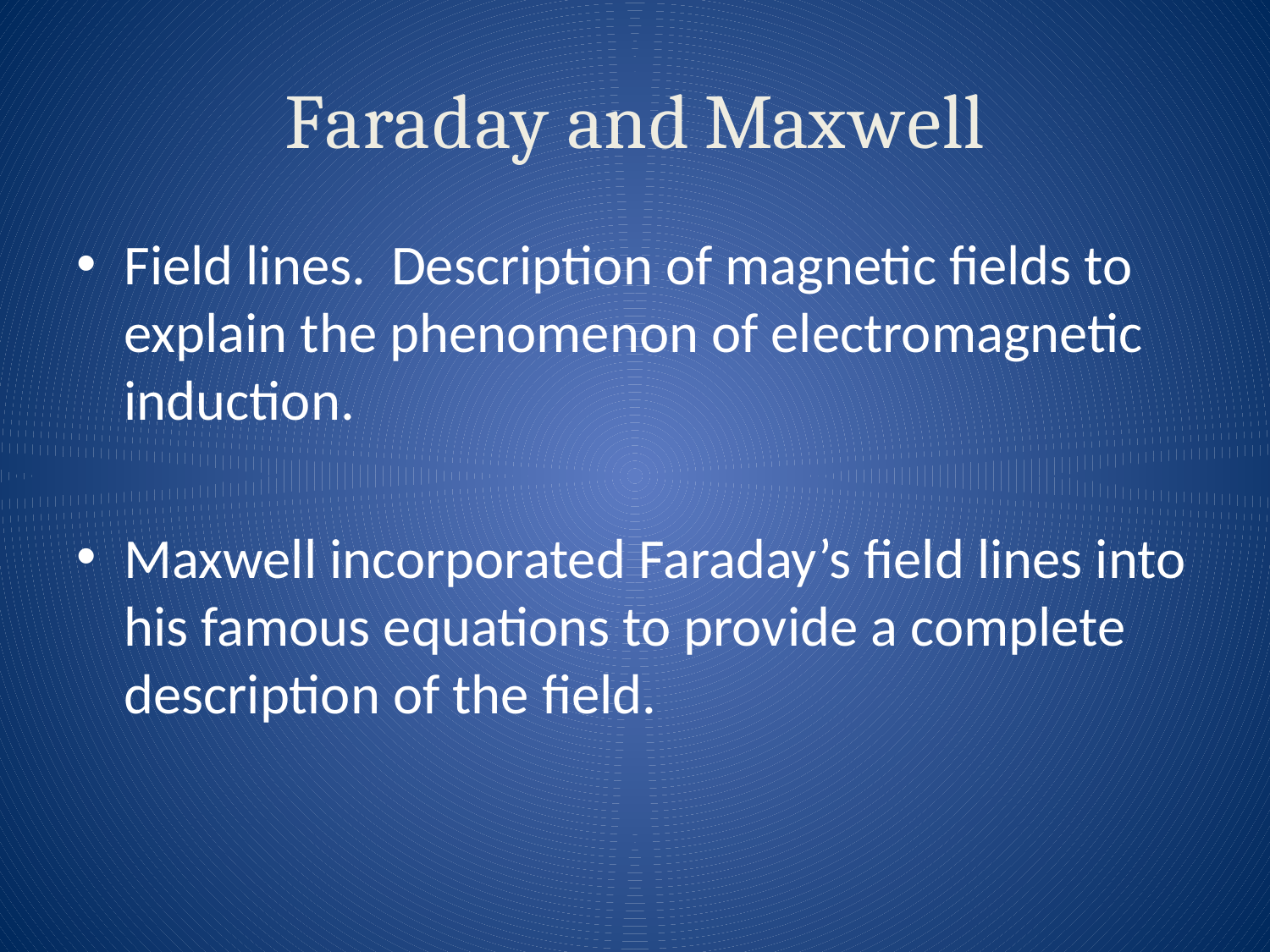

# Faraday and Maxwell
Field lines.  Description of magnetic fields to explain the phenomenon of electromagnetic induction.

Maxwell incorporated Faraday’s field lines into his famous equations to provide a complete description of the field.